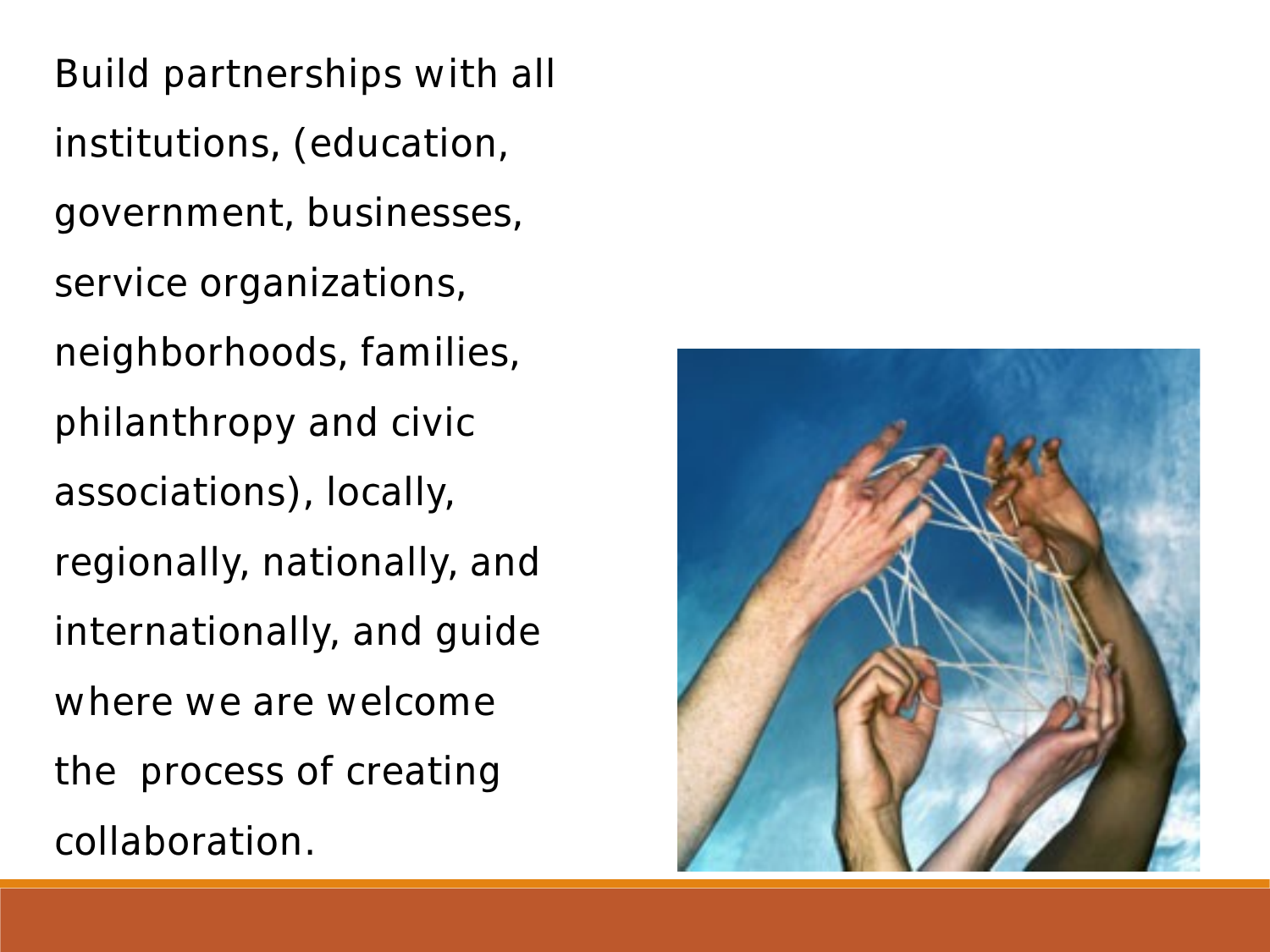

Build partnerships with all  institutions, (education,  government, businesses,  service organizations,  neighborhoods, families,  philanthropy and civic  associations), locally,  regionally, nationally, and  internationally, and guide  where we are welcome the  process of creating  collaboration.